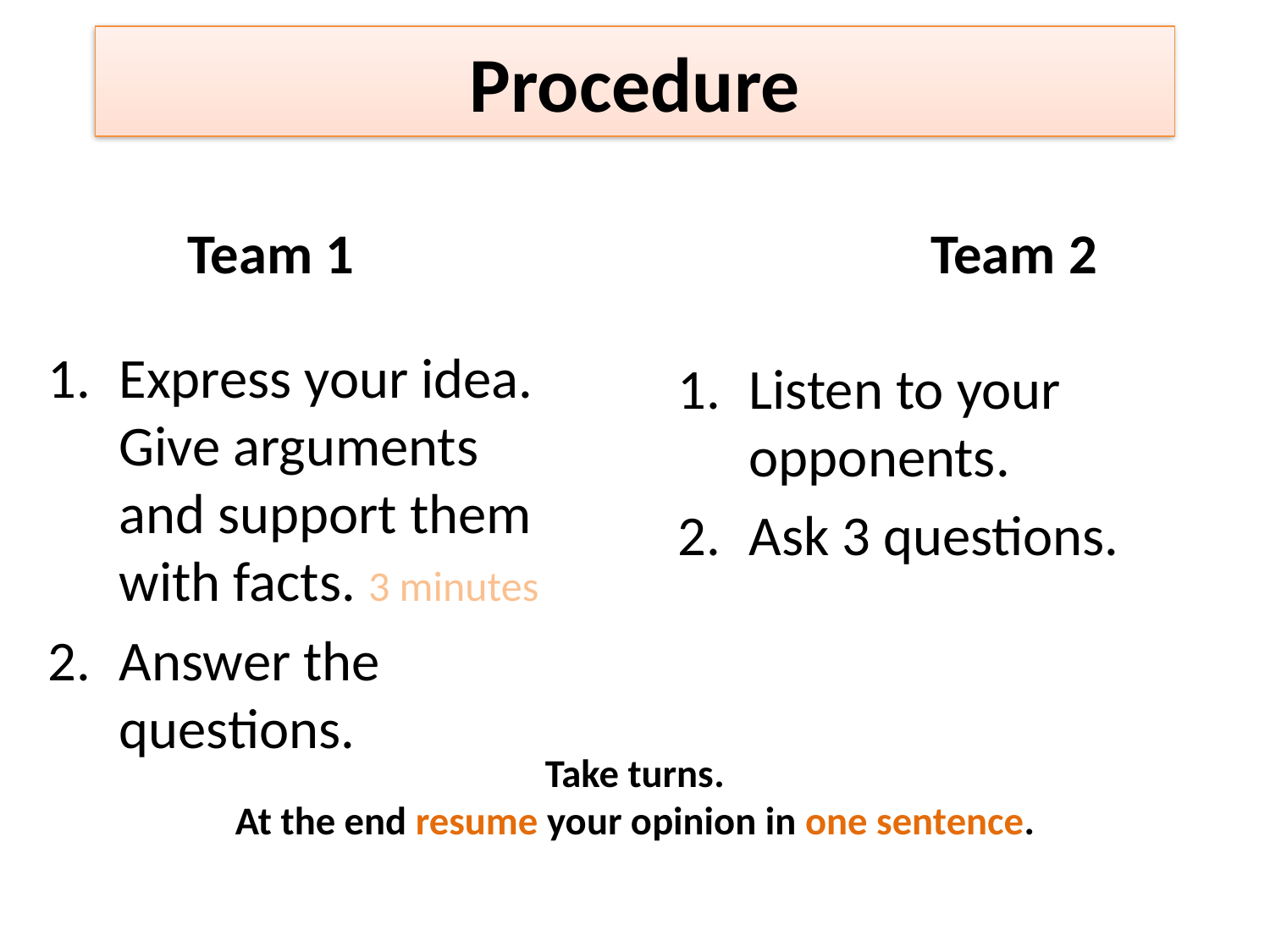

Procedure
Team 1
# Team 2
Express your idea. Give arguments and support them with facts. 3 minutes
Answer the questions.
Listen to your opponents.
Ask 3 questions.
Take turns.
At the end resume your opinion in one sentence.